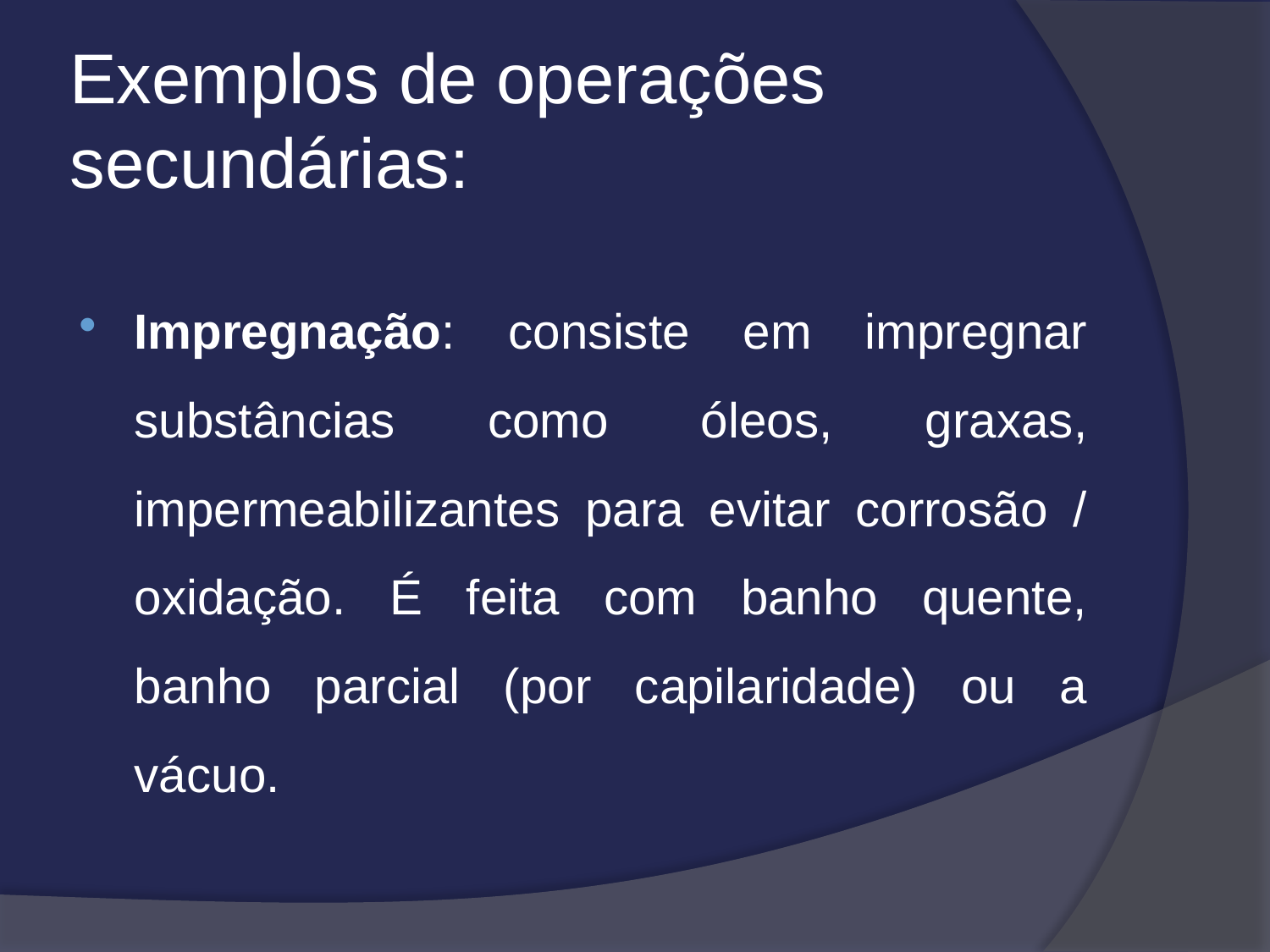

# Exemplos de operações secundárias:
Impregnação: consiste em impregnar substâncias como óleos, graxas, impermeabilizantes para evitar corrosão / oxidação. É feita com banho quente, banho parcial (por capilaridade) ou a vácuo.